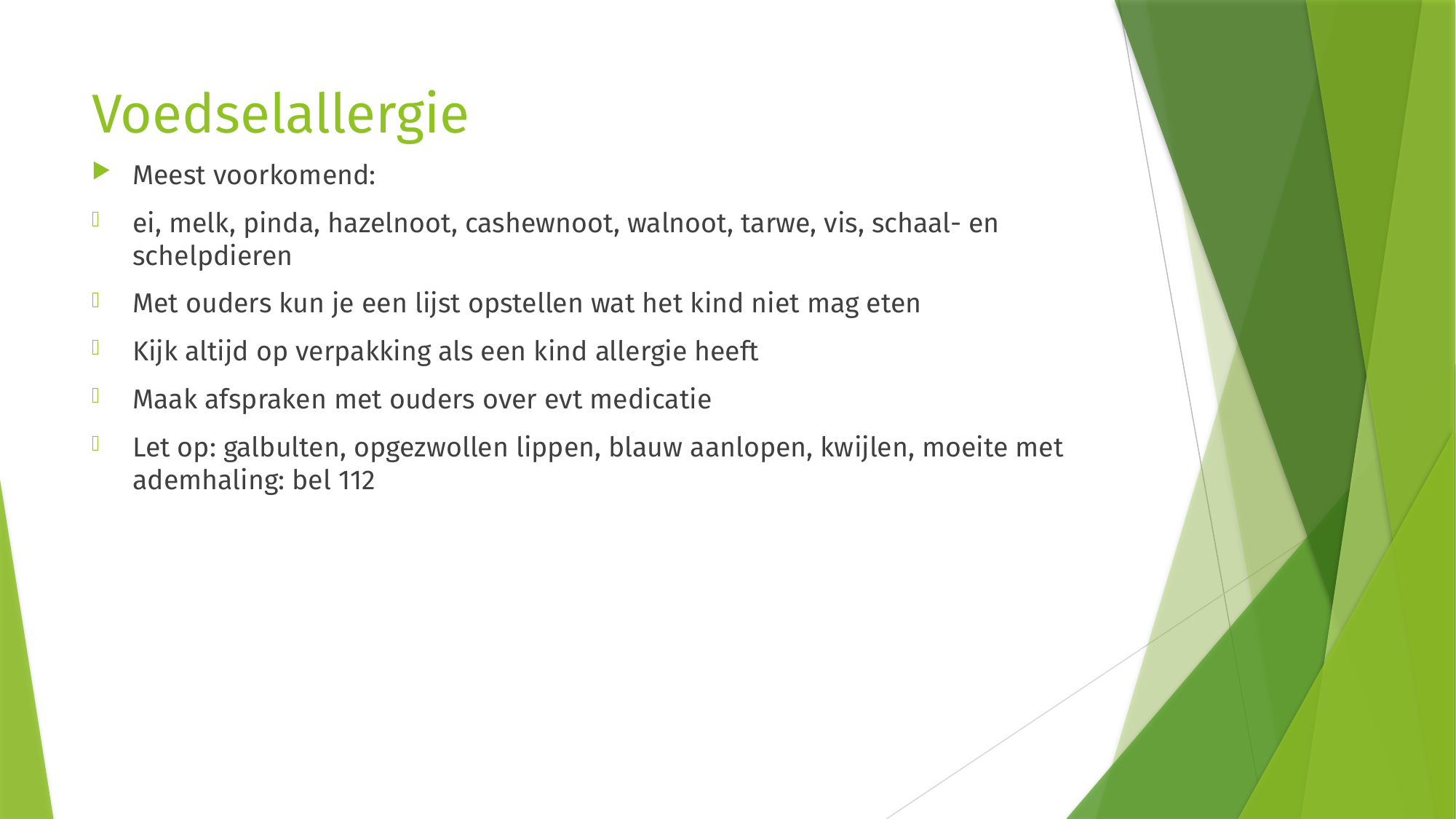

# Voedselallergie
Meest voorkomend:
ei, melk, pinda, hazelnoot, cashewnoot, walnoot, tarwe, vis, schaal- en schelpdieren
Met ouders kun je een lijst opstellen wat het kind niet mag eten
Kijk altijd op verpakking als een kind allergie heeft
Maak afspraken met ouders over evt medicatie
Let op: galbulten, opgezwollen lippen, blauw aanlopen, kwijlen, moeite met ademhaling: bel 112